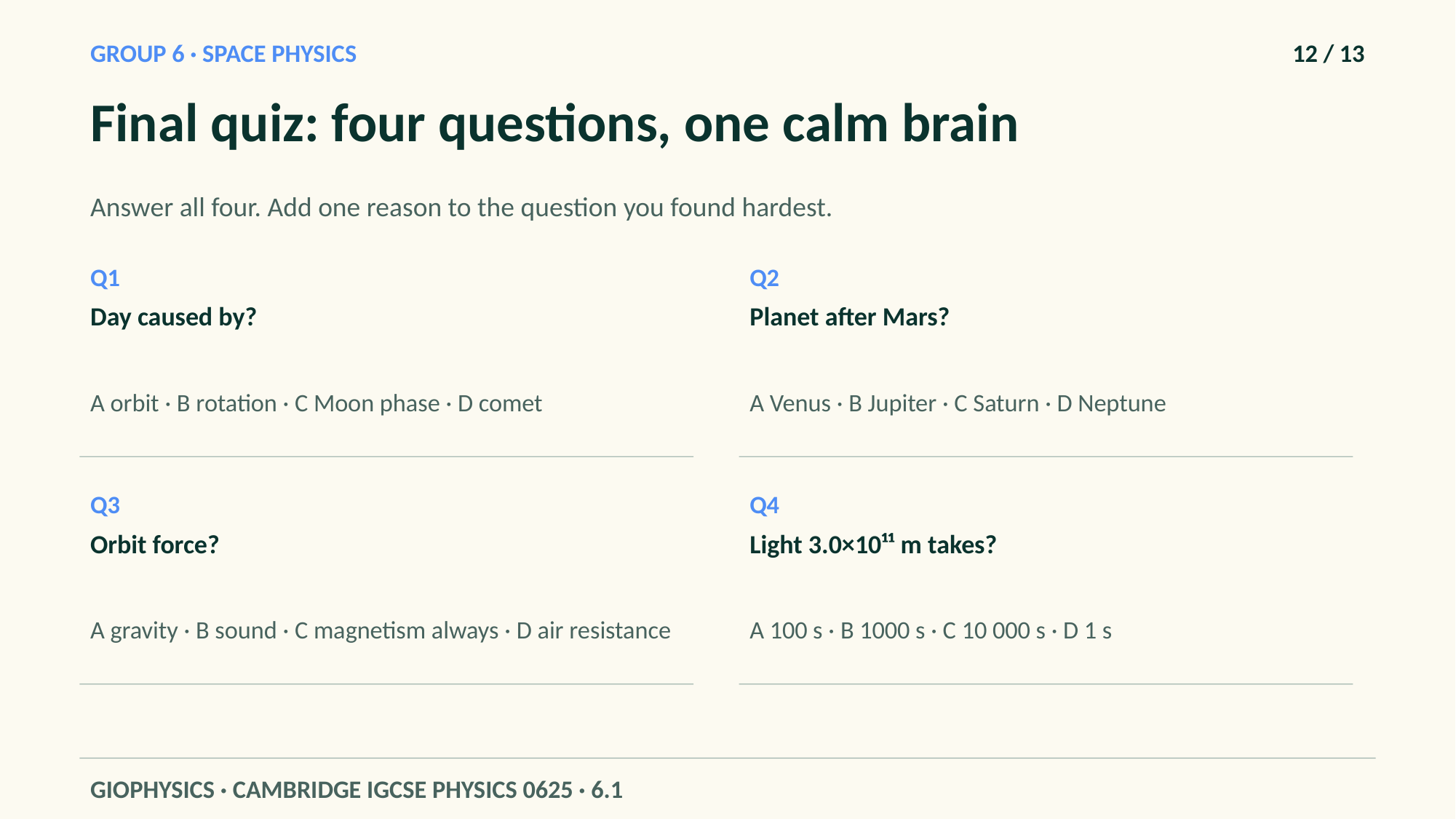

GROUP 6 · SPACE PHYSICS
12 / 13
Final quiz: four questions, one calm brain
Answer all four. Add one reason to the question you found hardest.
Q1
Q2
Day caused by?
Planet after Mars?
A orbit · B rotation · C Moon phase · D comet
A Venus · B Jupiter · C Saturn · D Neptune

Q3
Q4
Orbit force?
Light 3.0×10¹¹ m takes?
A gravity · B sound · C magnetism always · D air resistance
A 100 s · B 1000 s · C 10 000 s · D 1 s

GIOPHYSICS · CAMBRIDGE IGCSE PHYSICS 0625 · 6.1